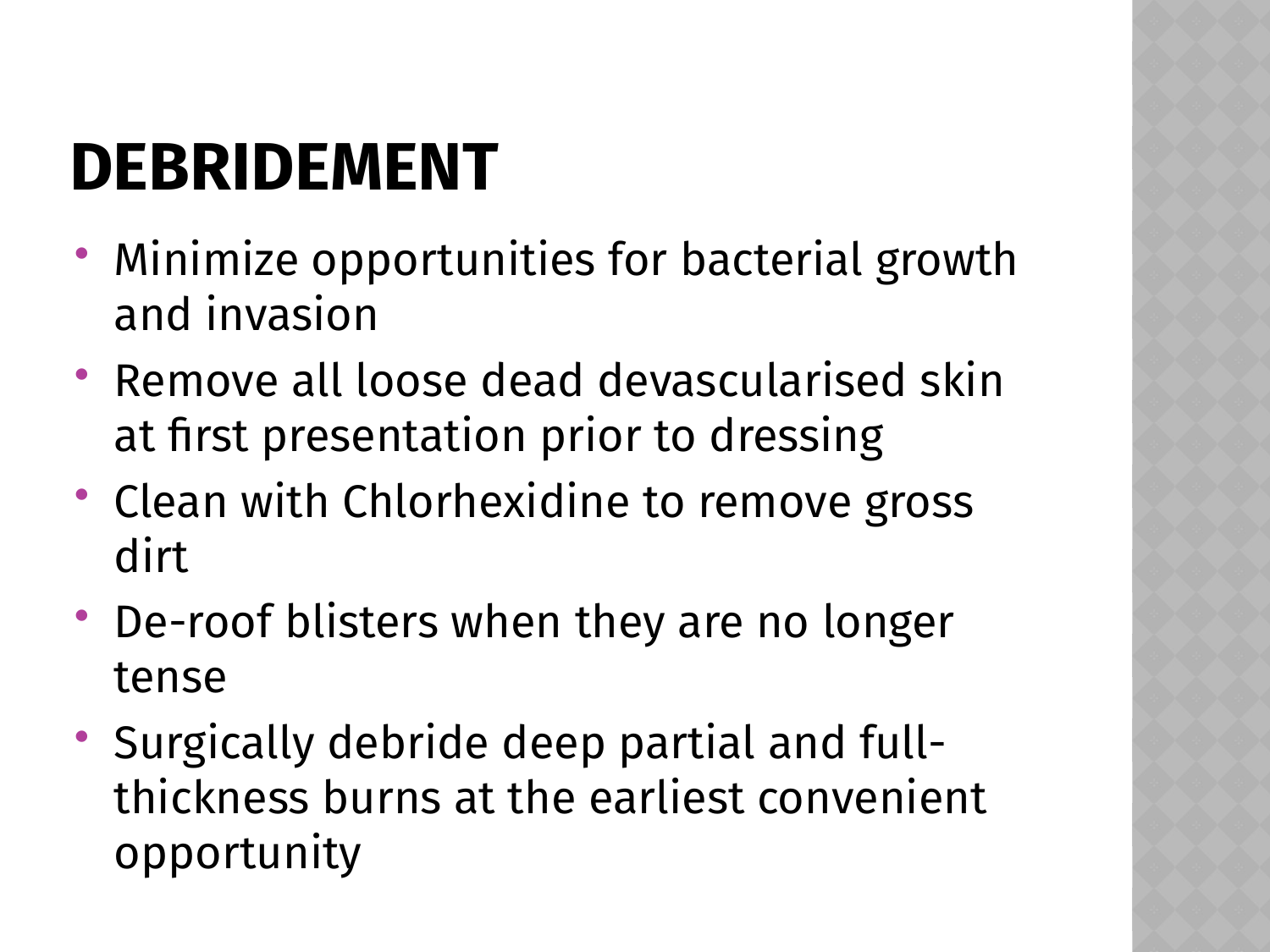

# Debridement
Minimize opportunities for bacterial growth and invasion
Remove all loose dead devascularised skin at first presentation prior to dressing
Clean with Chlorhexidine to remove gross dirt
De-roof blisters when they are no longer tense
Surgically debride deep partial and full-thickness burns at the earliest convenient opportunity